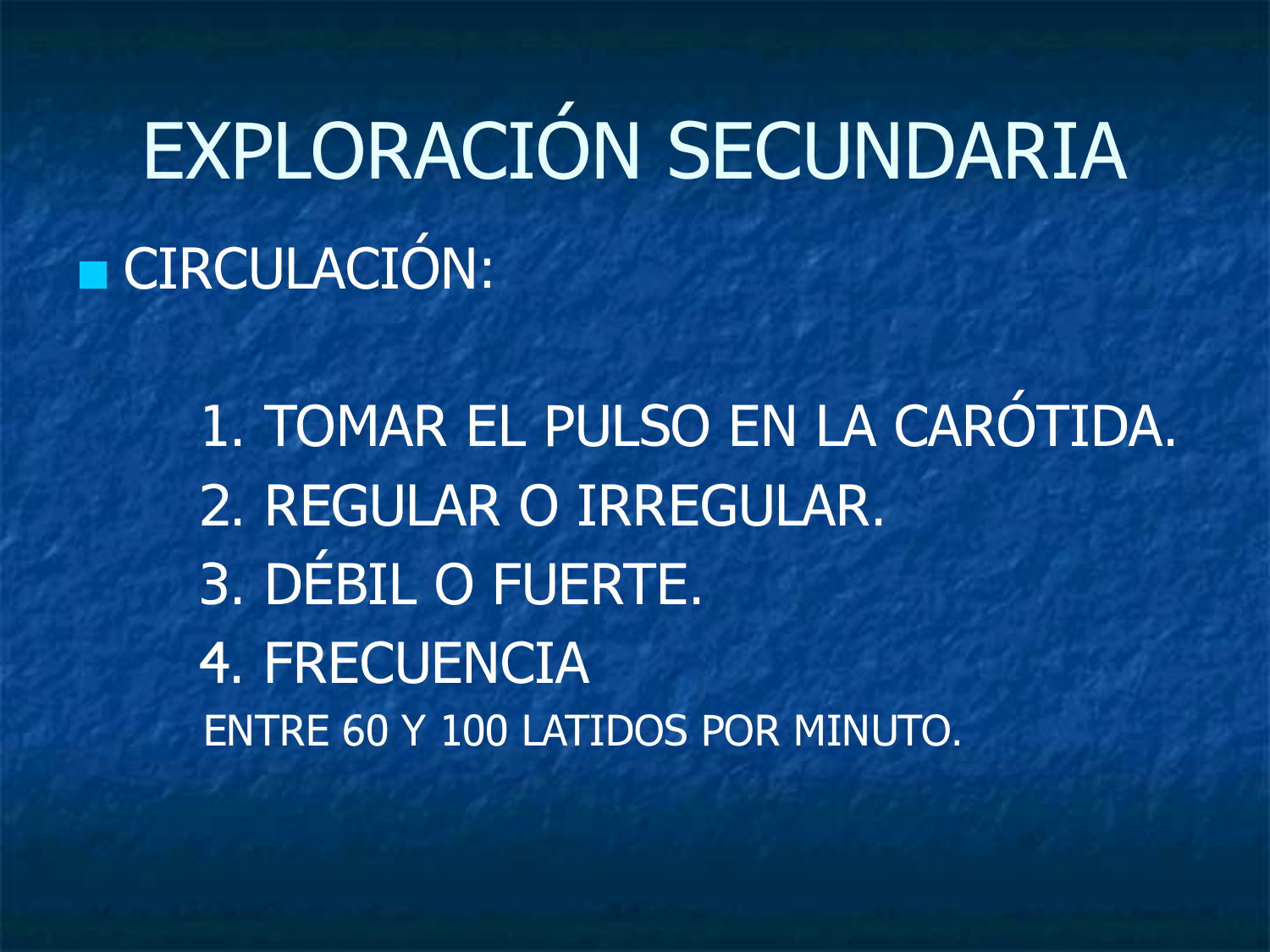

# EXPLORACIÓN SECUNDARIA
CIRCULACIÓN:

       1. TOMAR EL PULSO EN LA CARÓTIDA.
       2. REGULAR O IRREGULAR.
       3. DÉBIL O FUERTE.
       4. FRECUENCIA
ENTRE 60 Y 100 LATIDOS POR MINUTO.